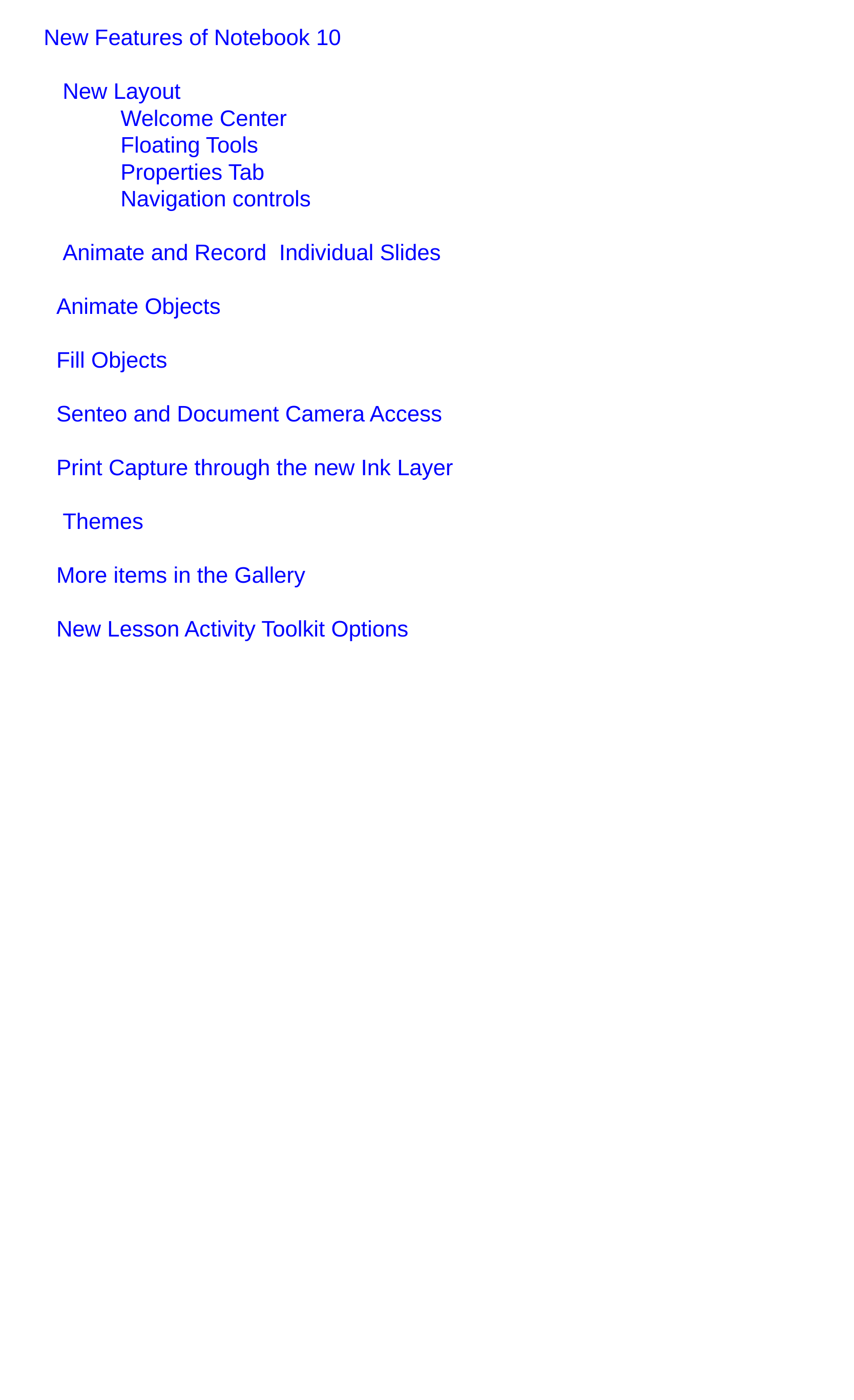

New Features of Notebook 10

   New Layout
	Welcome Center
	Floating Tools
	Properties Tab
	Navigation controls

   Animate and Record  Individual Slides

  Animate Objects

  Fill Objects

  Senteo and Document Camera Access

  Print Capture through the new Ink Layer

   Themes

  More items in the Gallery

  New Lesson Activity Toolkit Options